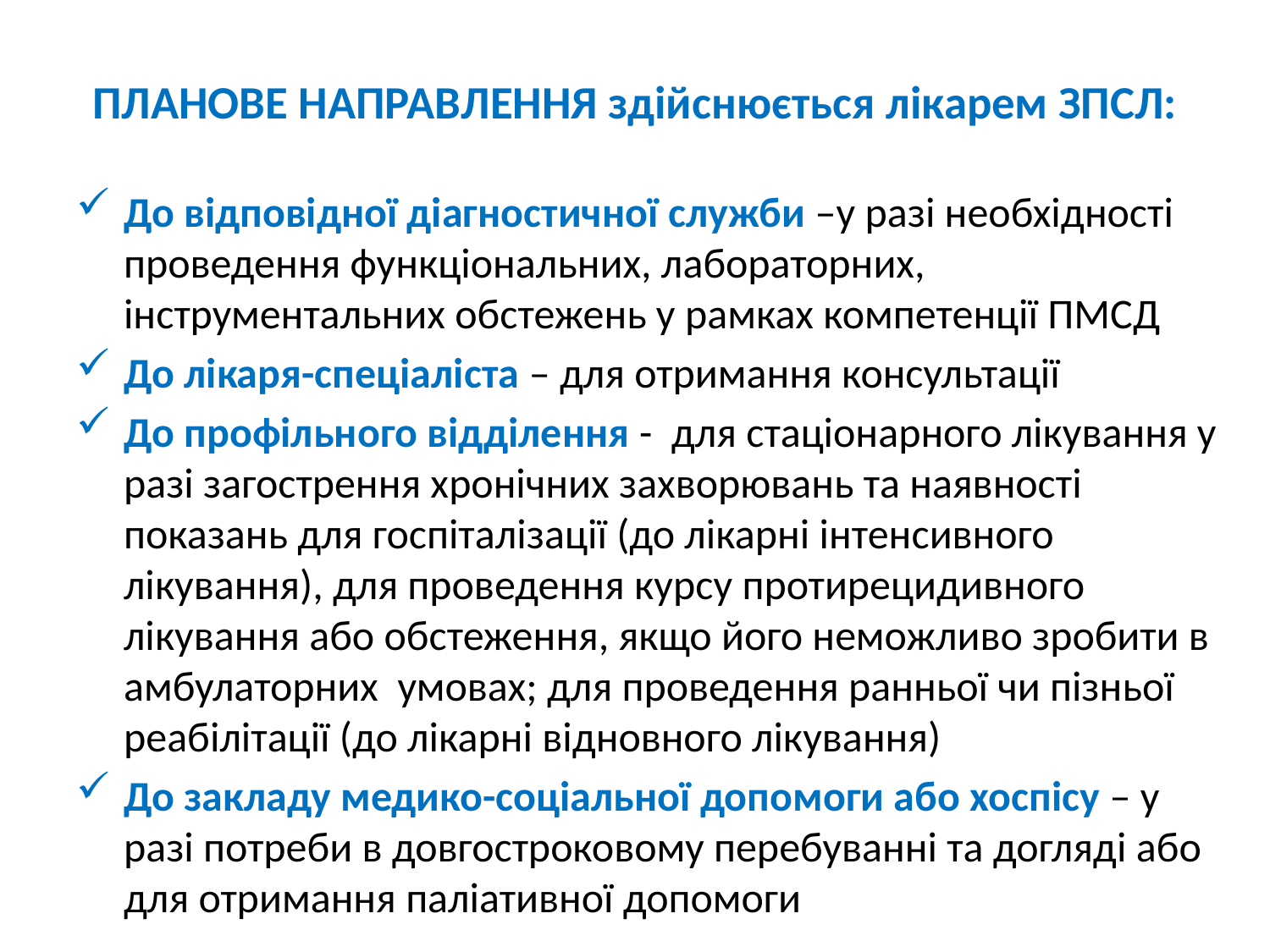

ПЛАНОВЕ НАПРАВЛЕННЯ здійснюється лікарем ЗПСЛ:
До відповідної діагностичної служби –у разі необхідності проведення функціональних, лабораторних, інструментальних обстежень у рамках компетенції ПМСД
До лікаря-спеціаліста – для отримання консультації
До профільного відділення -  для стаціонарного лікування у разі загострення хронічних захворювань та наявності показань для госпіталізації (до лікарні інтенсивного лікування), для проведення курсу протирецидивного лікування або обстеження, якщо його неможливо зробити в амбулаторних  умовах; для проведення ранньої чи пізньої реабілітації (до лікарні відновного лікування)
До закладу медико-соціальної допомоги або хоспісу – у разі потреби в довгостроковому перебуванні та догляді або для отримання паліативної допомоги